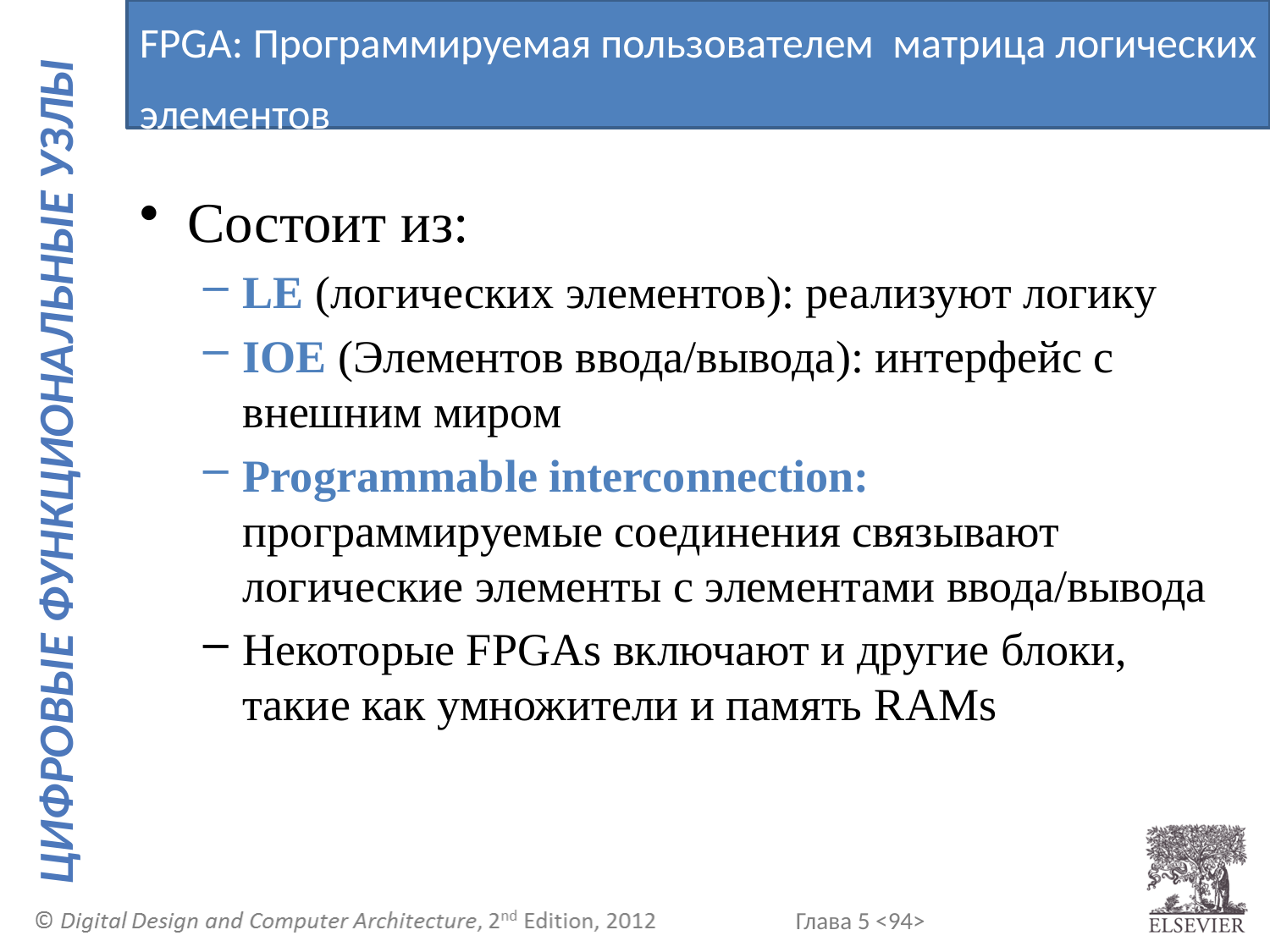

FPGA: Программируемая пользователем  матрица логических элементов

Состоит из:
LE (логических элементов): реализуют логику
IOE (Элементов ввода/вывода): интерфейс с внешним миром
Programmable interconnection: программируемые соединения связывают логические элементы с элементами ввода/вывода
Некоторые FPGAs включают и другие блоки, такие как умножители и память RAMs